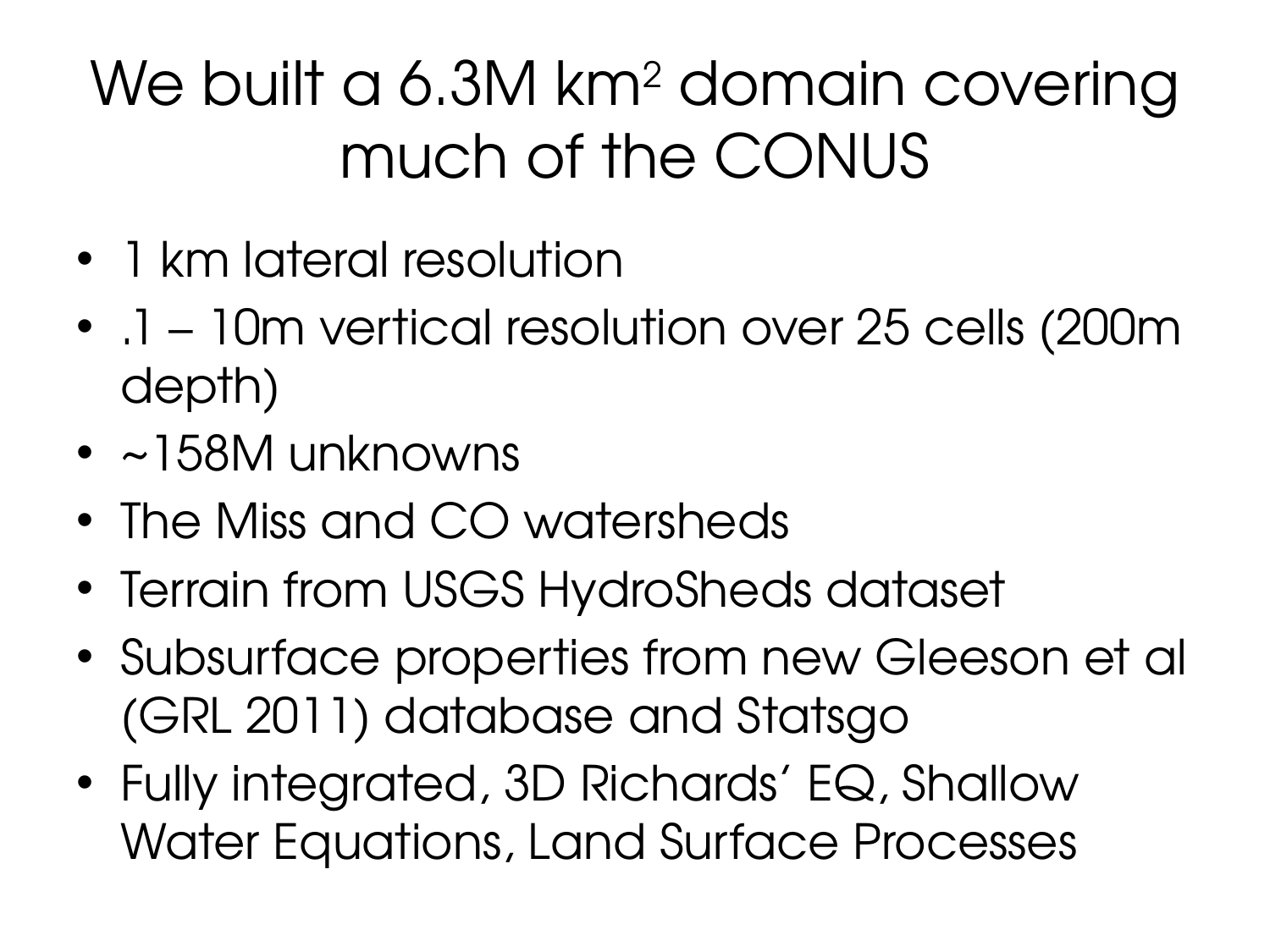

# We built a 6.3M km2 domain covering much of the CONUS
1 km lateral resolution
.1 – 10m vertical resolution over 25 cells (200m depth)
~158M unknowns
The Miss and CO watersheds
Terrain from USGS HydroSheds dataset
Subsurface properties from new Gleeson et al (GRL 2011) database and Statsgo
Fully integrated, 3D Richards’ EQ, Shallow Water Equations, Land Surface Processes